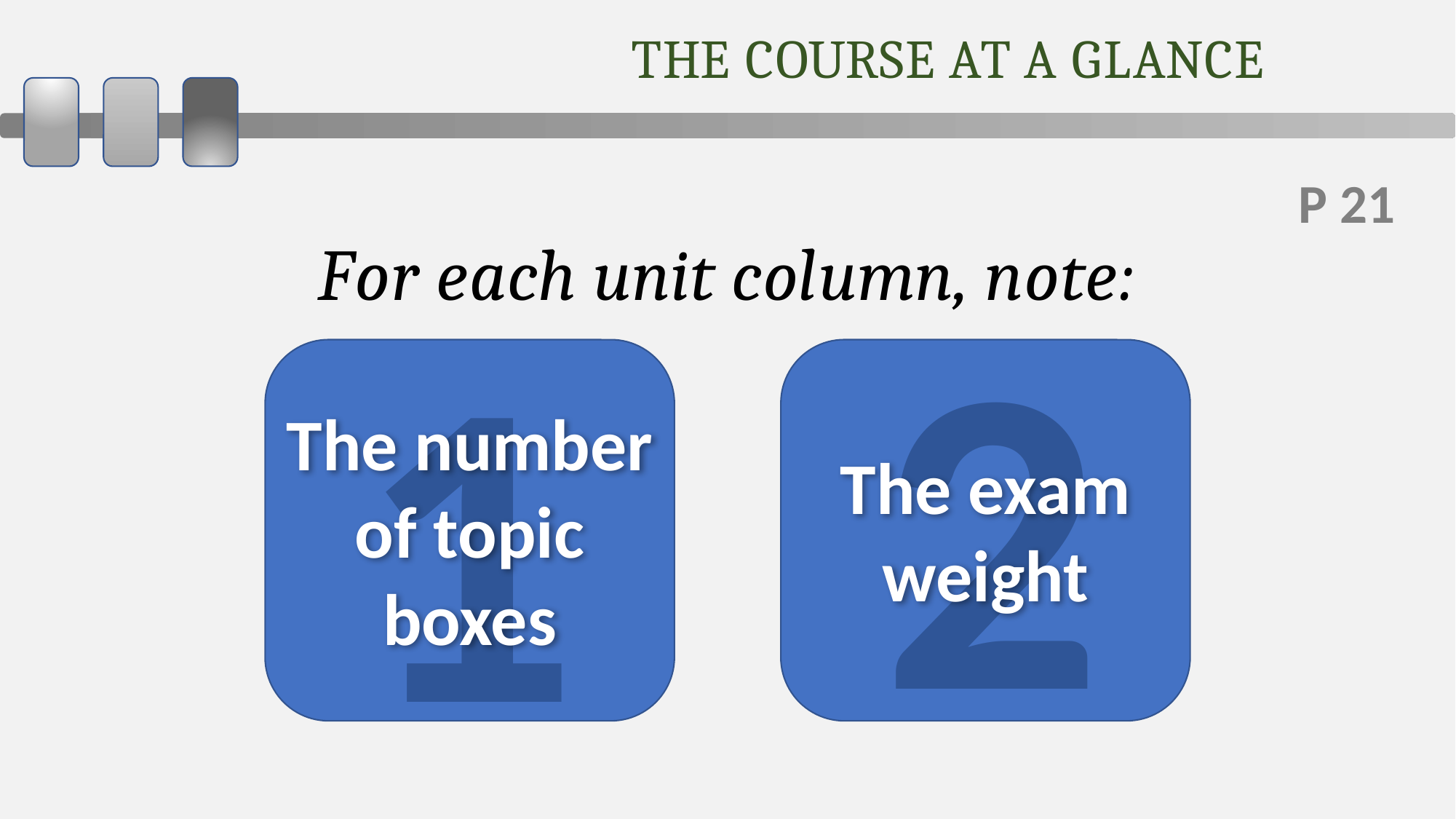

THE COURSE AT A GLANCE

P 21
For each unit column, note:
2
1

The number of topic boxes
The exam weight